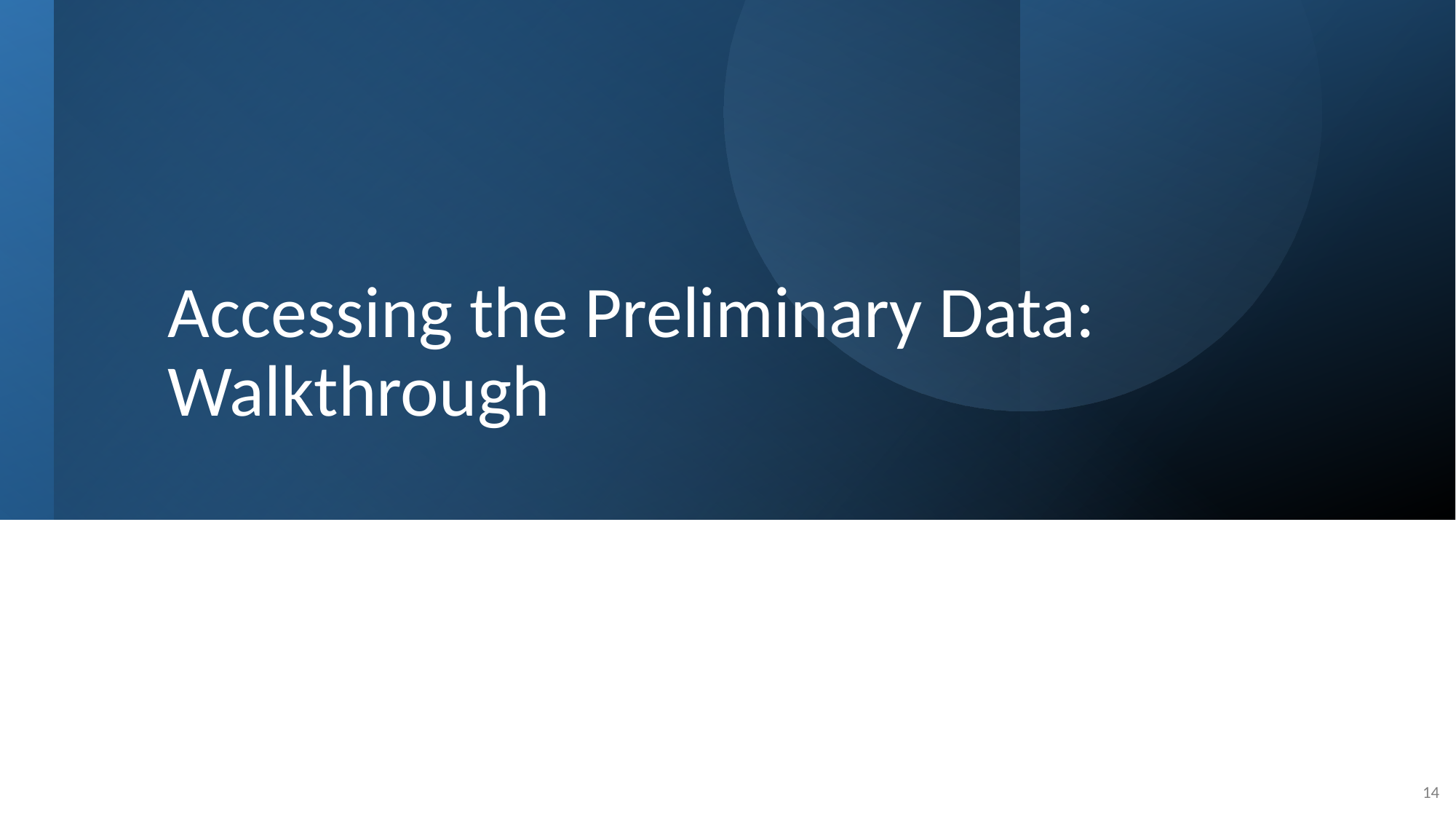

# Accessing the Preliminary Data: Walkthrough
14